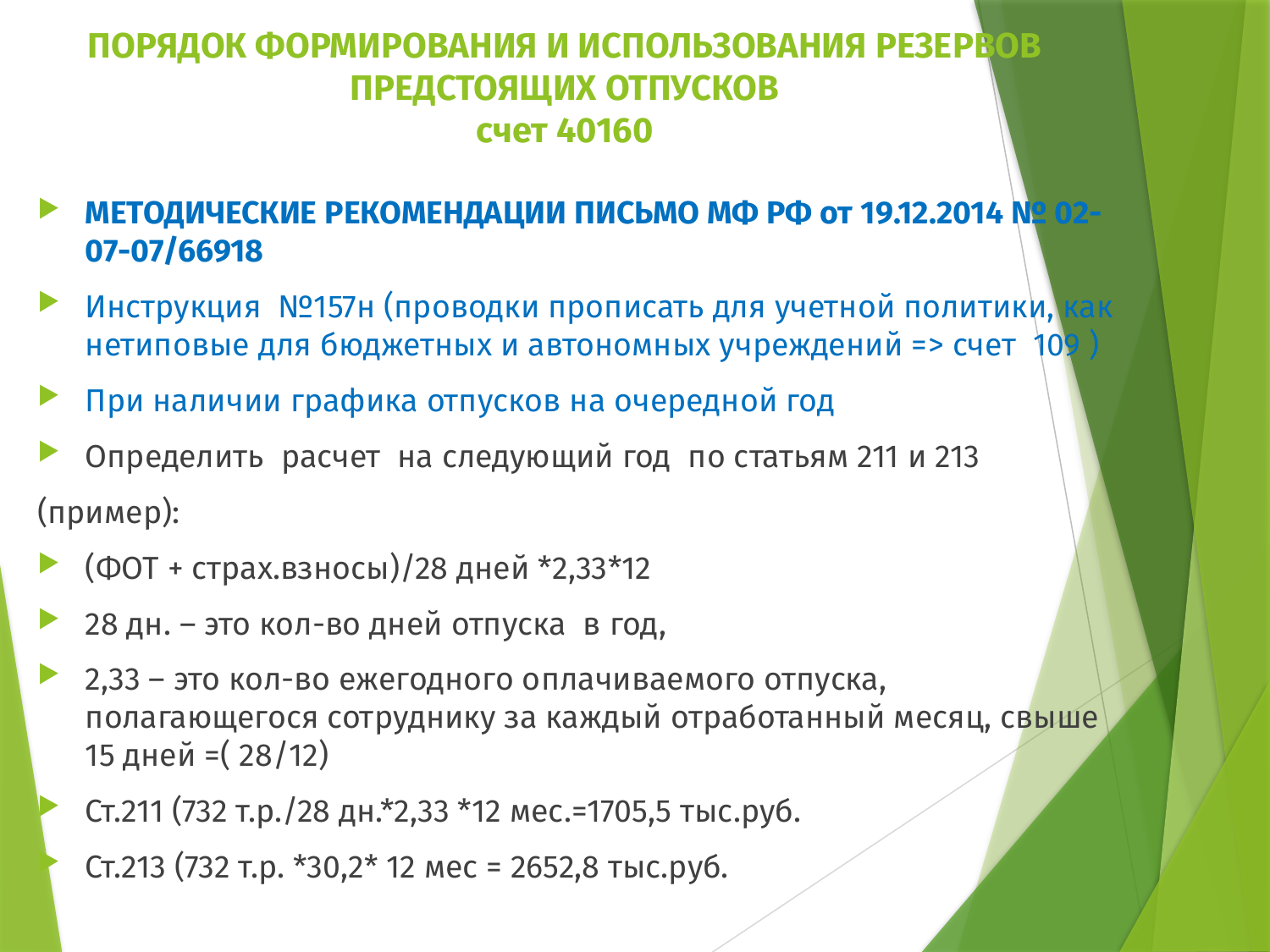

# ПОРЯДОК ФОРМИРОВАНИЯ И ИСПОЛЬЗОВАНИЯ РЕЗЕРВОВ ПРЕДСТОЯЩИХ ОТПУСКОВ счет 40160
МЕТОДИЧЕСКИЕ РЕКОМЕНДАЦИИ ПИСЬМО МФ РФ от 19.12.2014 № 02-07-07/66918
Инструкция  №157н (проводки прописать для учетной политики, как нетиповые для бюджетных и автономных учреждений => счет  109 )
При наличии графика отпусков на очередной год
Определить  расчет  на следующий год  по статьям 211 и 213
(пример):
(ФОТ + страх.взносы)/28 дней *2,33*12
28 дн. – это кол-во дней отпуска  в год,
2,33 – это кол-во ежегодного оплачиваемого отпуска, полагающегося сотруднику за каждый отработанный месяц, свыше 15 дней =( 28/12)
Ст.211 (732 т.р./28 дн.*2,33 *12 мес.=1705,5 тыс.руб.
Ст.213 (732 т.р. *30,2* 12 мес = 2652,8 тыс.руб.